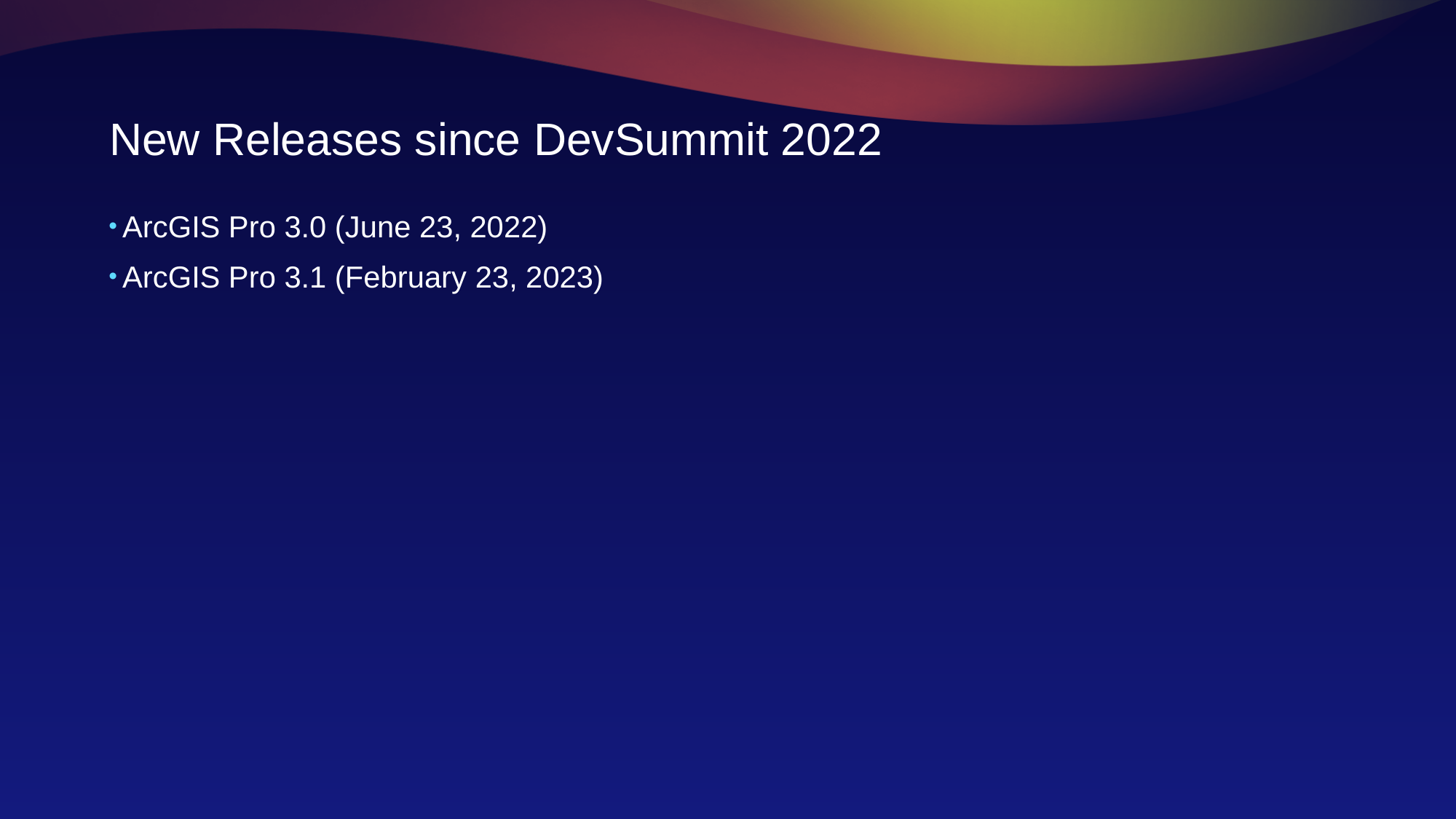

# New Releases since DevSummit 2022
ArcGIS Pro 3.0 (June 23, 2022)
ArcGIS Pro 3.1 (February 23, 2023)